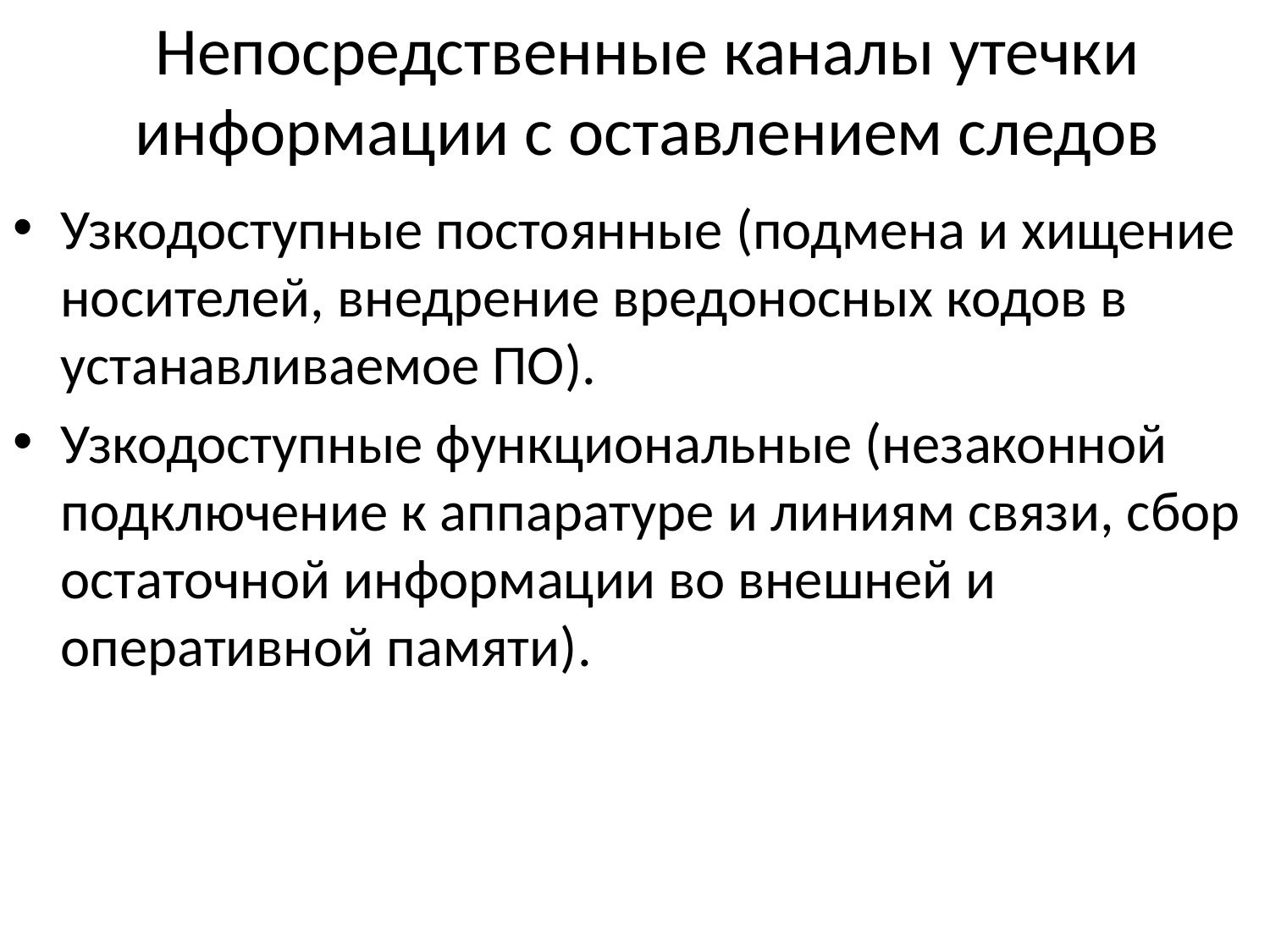

# Непосредственные каналы утечки информации с оставлением следов
Узкодоступные постоянные (подмена и хищение носителей, внедрение вредоносных кодов в устанавливаемое ПО).
Узкодоступные функциональные (незаконной подключение к аппаратуре и линиям связи, сбор остаточной информации во внешней и оперативной памяти).